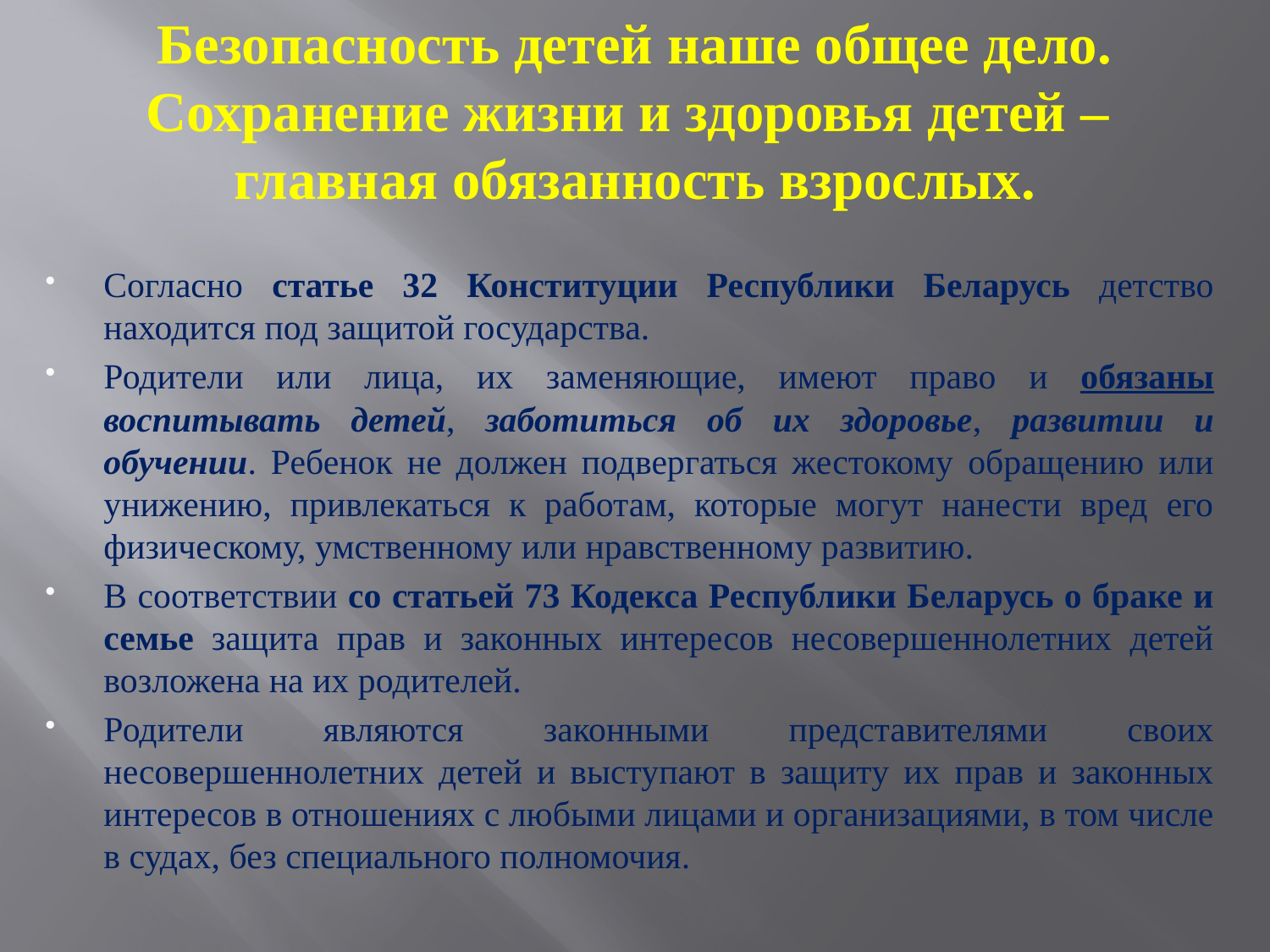

# Безопасность детей наше общее дело. Сохранение жизни и здоровья детей – главная обязанность взрослых.
Согласно статье 32 Конституции Республики Беларусь детство находится под защитой государства.
Родители или лица, их заменяющие, имеют право и обязаны воспитывать детей, заботиться об их здоровье, развитии и обучении. Ребенок не должен подвергаться жестокому обращению или унижению, привлекаться к работам, которые могут нанести вред его физическому, умственному или нравственному развитию.
В соответствии со статьей 73 Кодекса Республики Беларусь о браке и семье защита прав и законных интересов несовершеннолетних детей возложена на их родителей.
Родители являются законными представителями своих несовершеннолетних детей и выступают в защиту их прав и законных интересов в отношениях с любыми лицами и организациями, в том числе в судах, без специального полномочия.